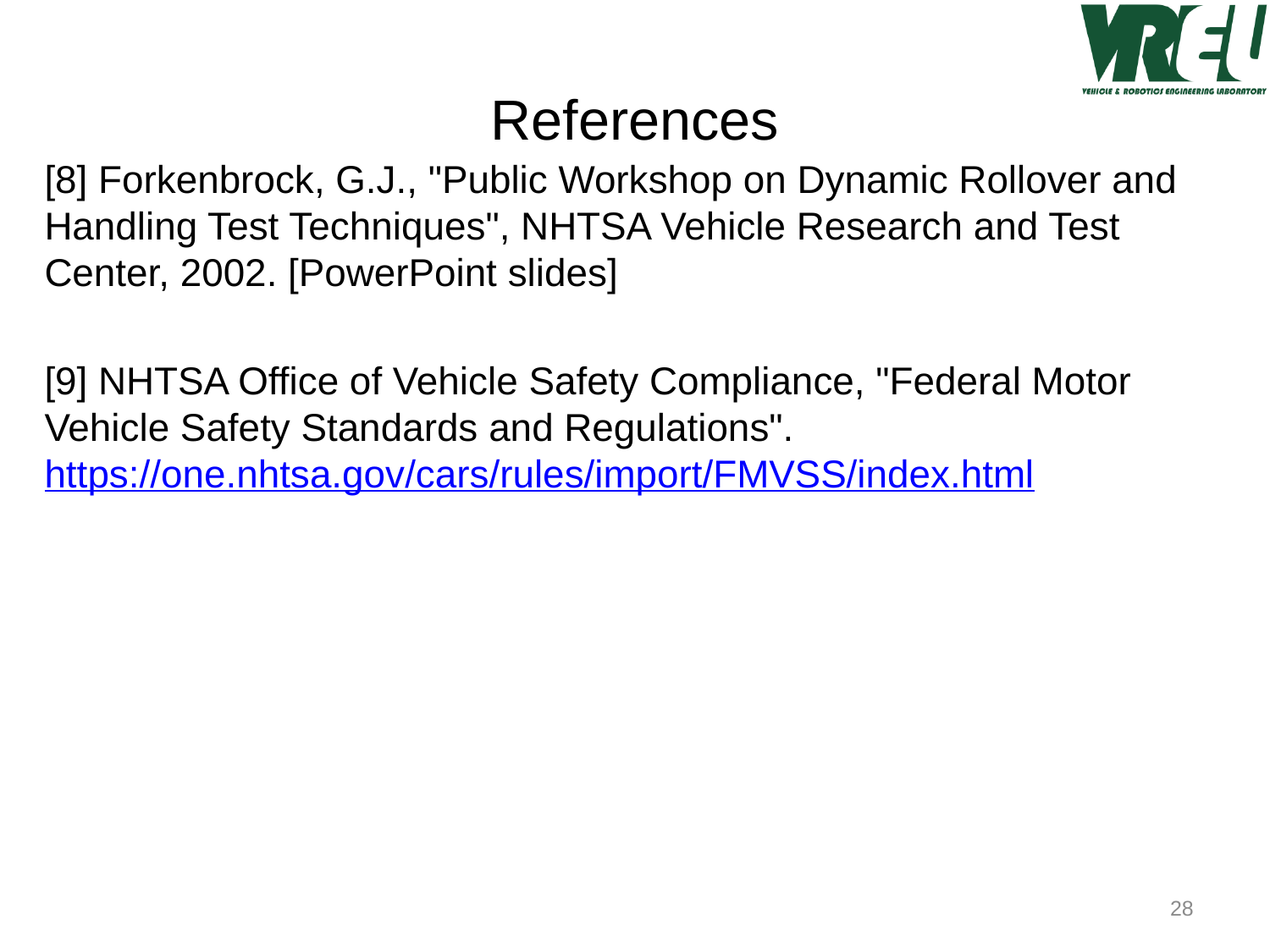

# References
[8] Forkenbrock, G.J., "Public Workshop on Dynamic Rollover and Handling Test Techniques", NHTSA Vehicle Research and Test Center, 2002. [PowerPoint slides]

[9] NHTSA Office of Vehicle Safety Compliance, "Federal Motor Vehicle Safety Standards and Regulations". https://one.nhtsa.gov/cars/rules/import/FMVSS/index.html

28